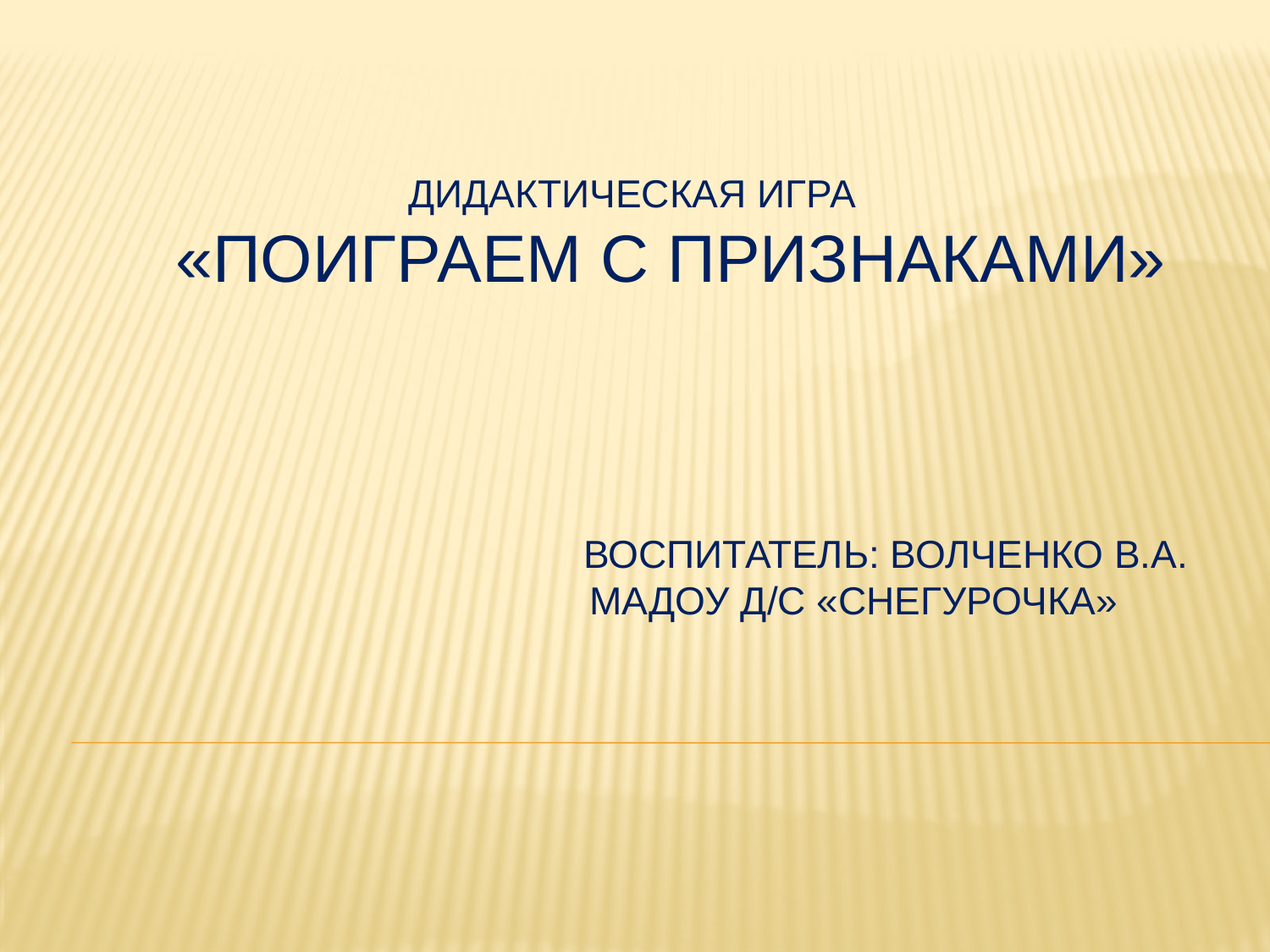

# Дидактическая игра «Поиграем с признаками» Воспитатель: Волченко В.А. Мадоу д/с «Снегурочка»